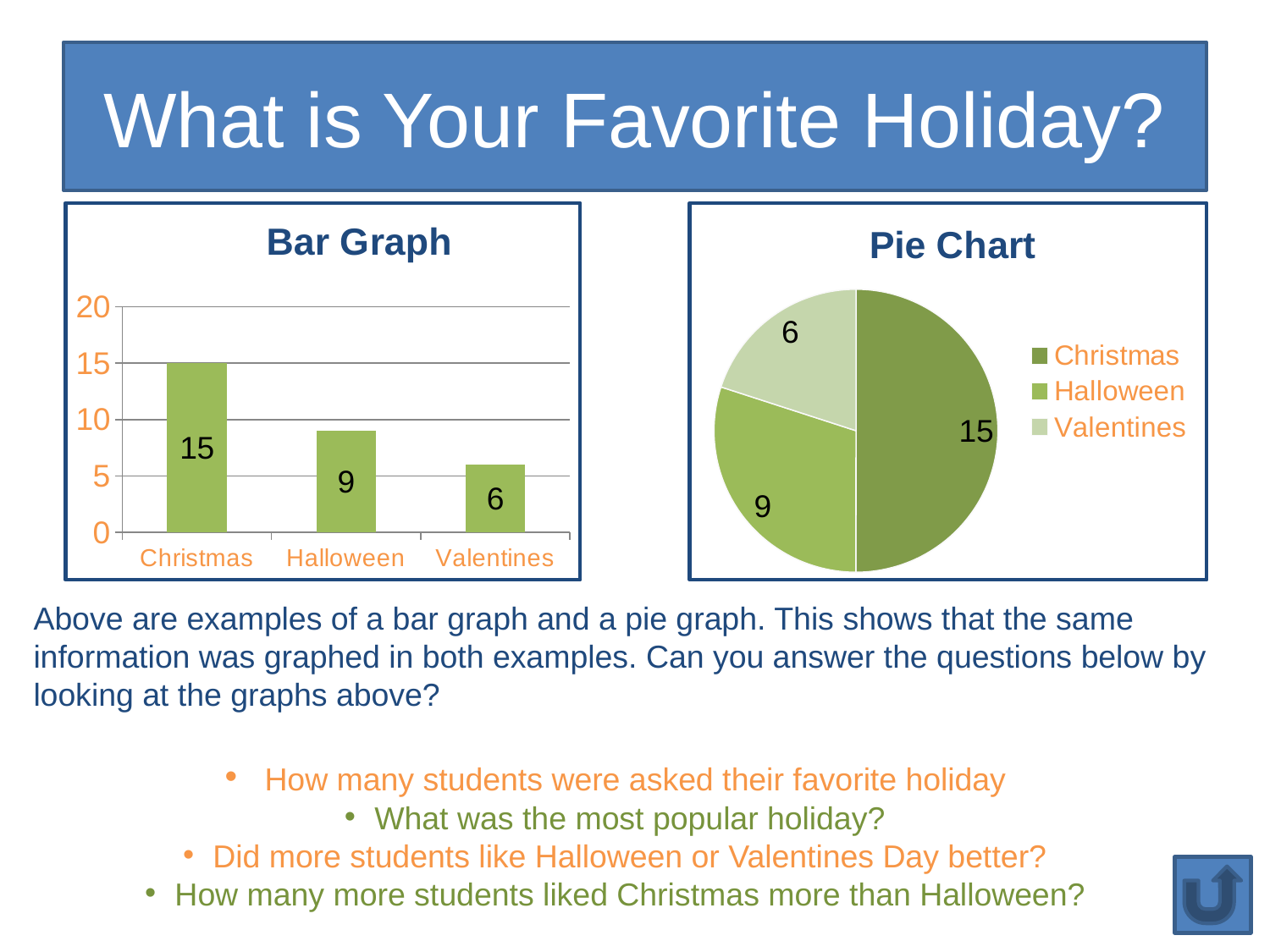

# What is Your Favorite Holiday?

### Chart: Bar Graph

| Category | Column1 |
|---|---|
| Christmas | 15.0 |
| Halloween | 9.0 |
| Valentines | 6.0 |

### Chart:

| Category | Pie Chart |
|---|---|
| Christmas | 15.0 |
| Halloween | 9.0 |
| Valentines | 6.0 |
Above are examples of a bar graph and a pie graph. This shows that the same information was graphed in both examples. Can you answer the questions below by looking at the graphs above?

 How many students were asked their favorite holiday
What was the most popular holiday?
Did more students like Halloween or Valentines Day better?
How many more students liked Christmas more than Halloween?